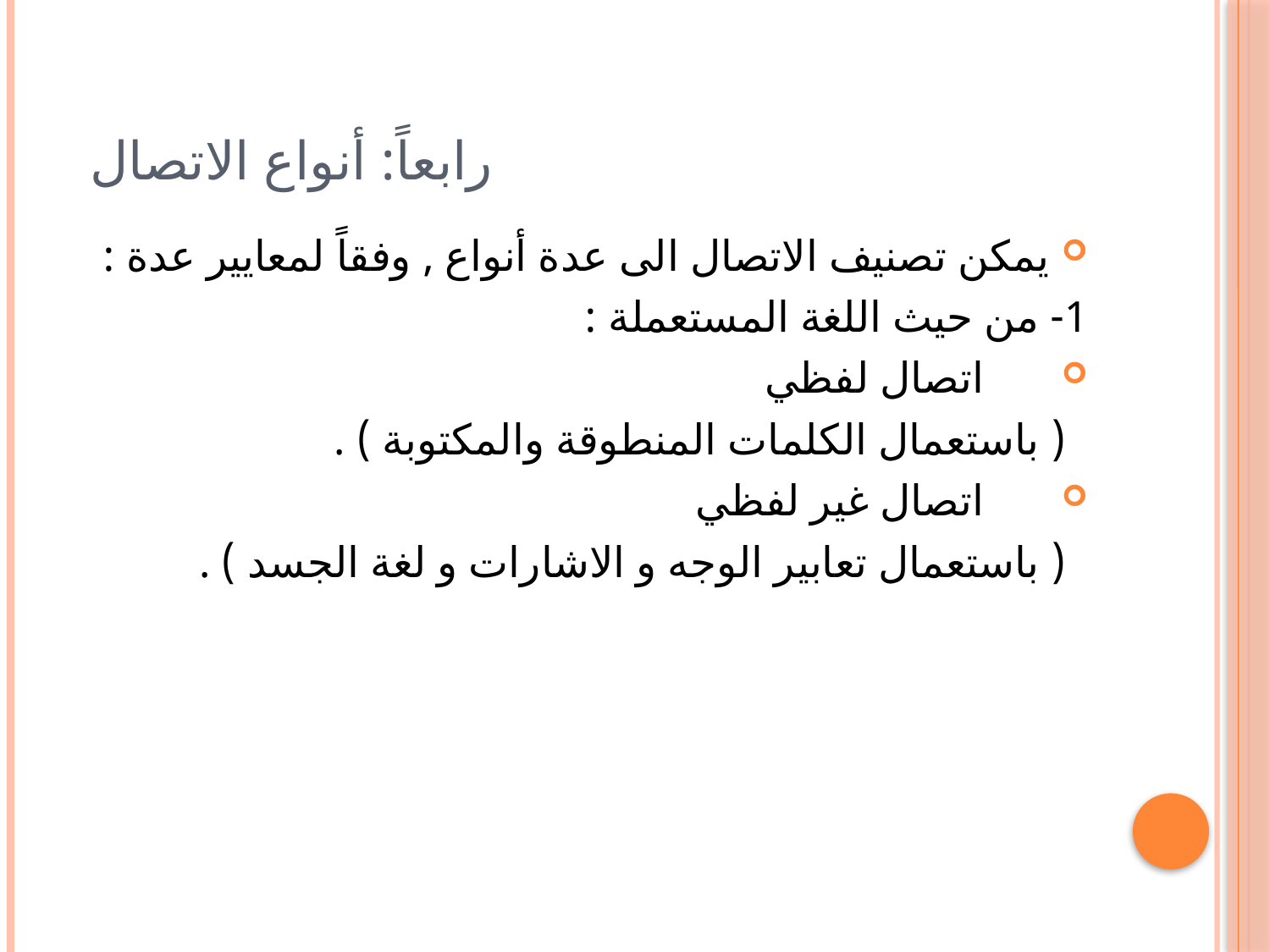

# رابعاً: أنواع الاتصال
يمكن تصنيف الاتصال الى عدة أنواع , وفقاً لمعايير عدة :
1- من حيث اللغة المستعملة :
      اتصال لفظي
  ( باستعمال الكلمات المنطوقة والمكتوبة ) .
      اتصال غير لفظي
  ( باستعمال تعابير الوجه و الاشارات و لغة الجسد ) .